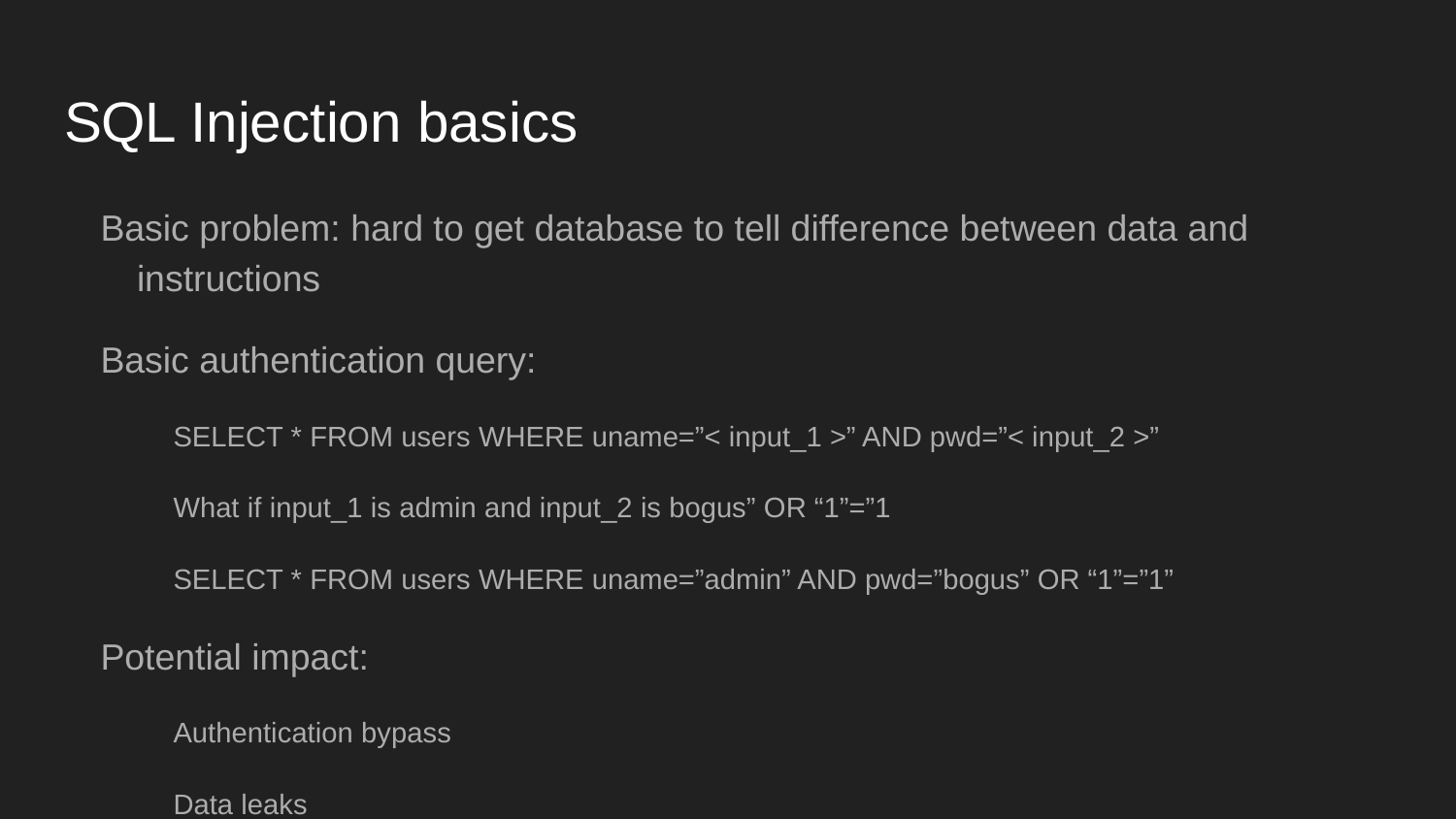

# SQL Injection basics
Basic problem: hard to get database to tell difference between data and instructions
Basic authentication query:
SELECT * FROM users WHERE uname=”< input_1 >” AND pwd=”< input_2 >”
What if input_1 is admin and input_2 is bogus” OR “1”=”1
SELECT * FROM users WHERE uname=”admin” AND pwd=”bogus” OR “1”=”1”
Potential impact:
Authentication bypass
Data leaks
Data destruction/modification
Even command-line access to victim!
Problem not limited to SQL family of DB languages